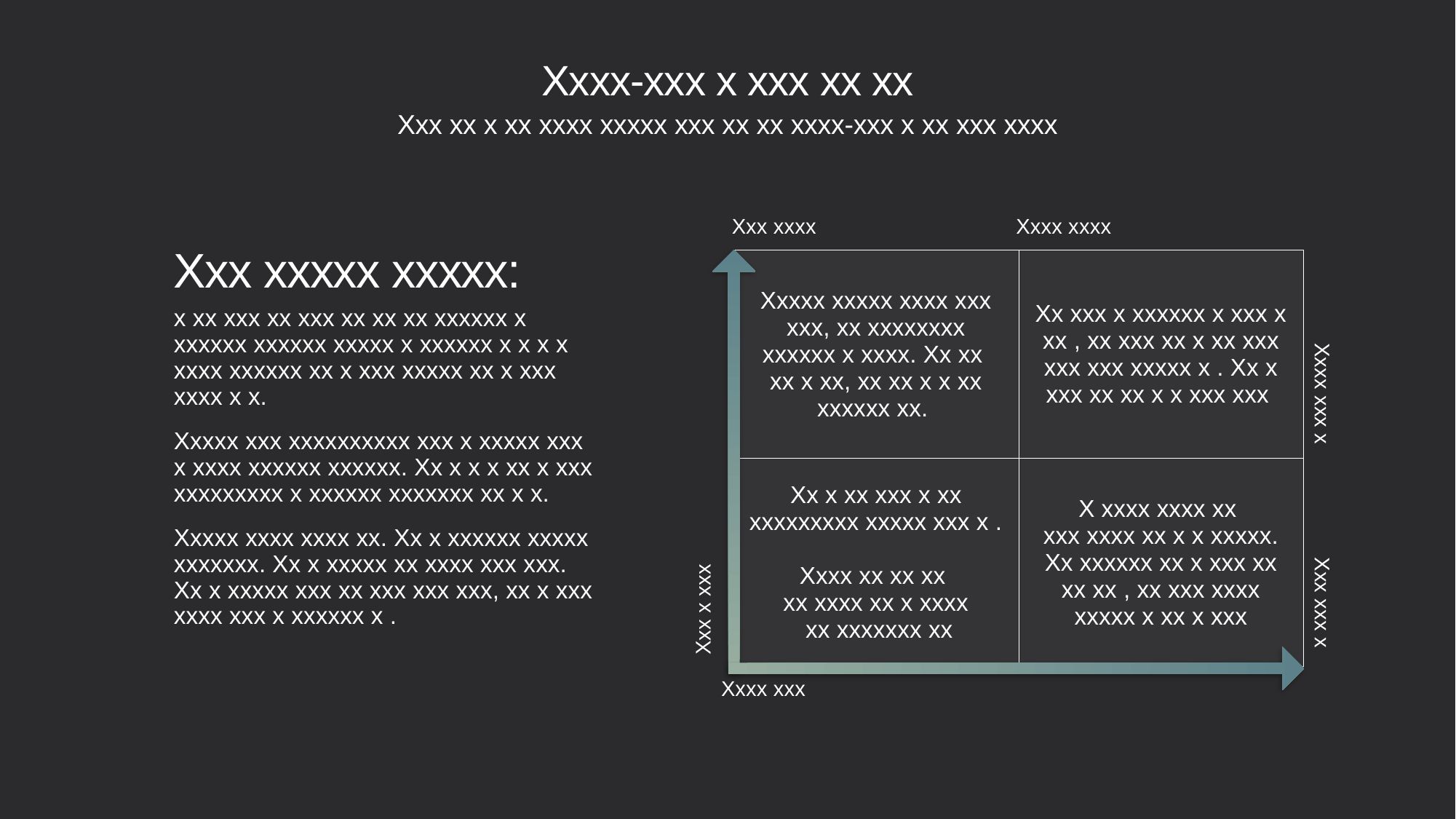

# Xxxx-xxx x xxx xx xx
Xxx xx x xx xxxx xxxxx xxx xx xx xxxx-xxx x xx xxx xxxx
Xxx xxxx
Xxxx xxxx
Xxx xxxxx xxxxx:
| Xxxxx xxxxx xxxx xxx xxx, xx xxxxxxxx xxxxxx x xxxx. Xx xx xx x xx, xx xx x x xx xxxxxx xx. | Xx xxx x xxxxxx x xxx x xx , xx xxx xx x xx xxx xxx xxx xxxxx x . Xx x xxx xx xx x x xxx xxx |
| --- | --- |
| Xx x xx xxx x xx xxxxxxxxx xxxxx xxx x . Xxxx xx xx xx xx xxxx xx x xxxx xx xxxxxxx xx | X xxxx xxxx xx xxx xxxx xx x x xxxxx. Xx xxxxxx xx x xxx xx xx xx , xx xxx xxxx xxxxx x xx x xxx |
x xx xxx xx xxx xx xx xx xxxxxx x xxxxxx xxxxxx xxxxx x xxxxxx x x x x xxxx xxxxxx xx x xxx xxxxx xx x xxx xxxx x x.
Xxxxx xxx xxxxxxxxxx xxx x xxxxx xxx x xxxx xxxxxx xxxxxx. Xx x x x xx x xxx xxxxxxxxx x xxxxxx xxxxxxx xx x x.
Xxxxx xxxx xxxx xx. Xx x xxxxxx xxxxx xxxxxxx. Xx x xxxxx xx xxxx xxx xxx. Xx x xxxxx xxx xx xxx xxx xxx, xx x xxx xxxx xxx x xxxxxx x .
Xxxx xxx x

Xxx xxx x
Xxx x xxx

Xxxx xxx